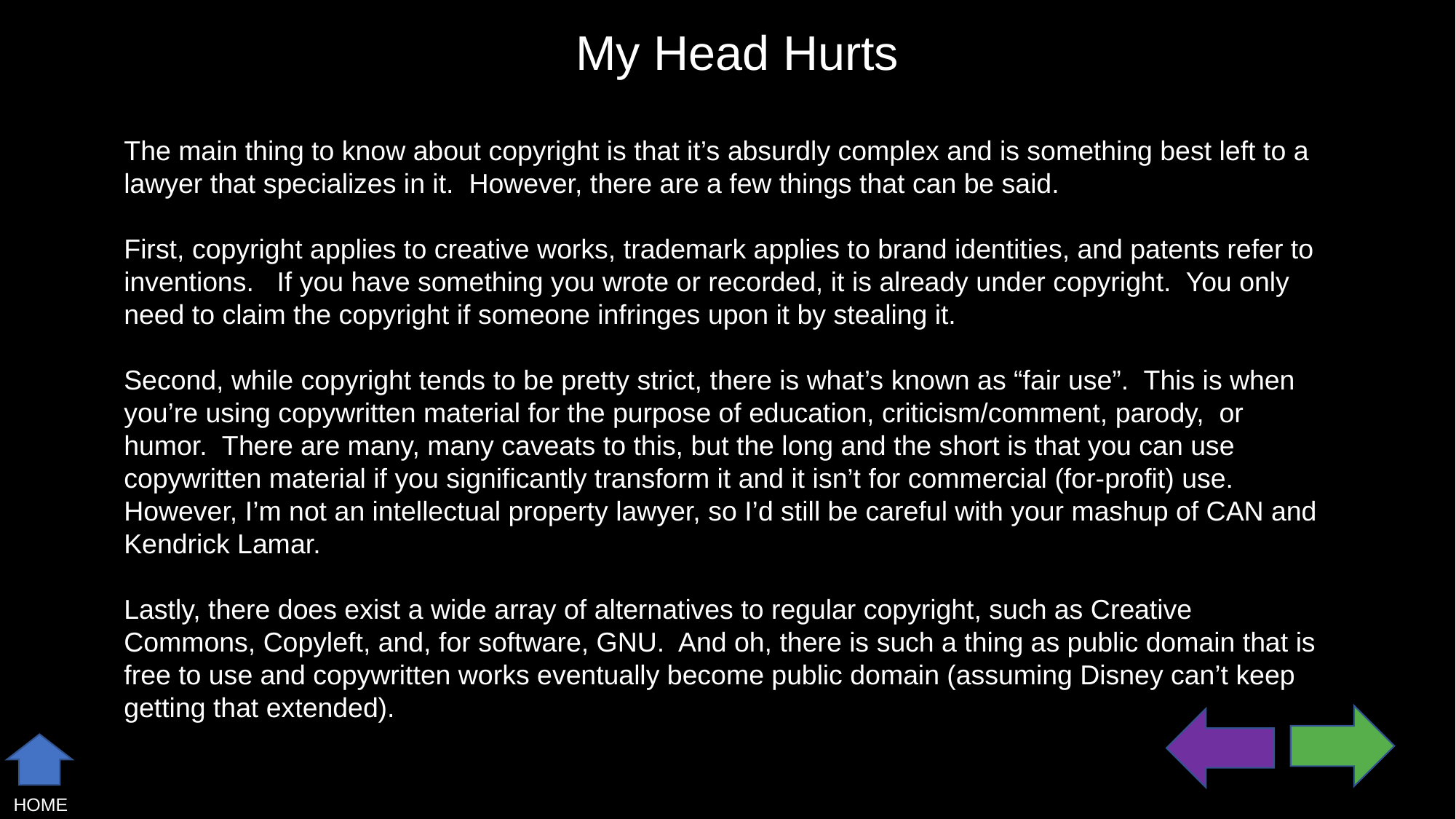

My Head Hurts
The main thing to know about copyright is that it’s absurdly complex and is something best left to a lawyer that specializes in it.  However, there are a few things that can be said.

First, copyright applies to creative works, trademark applies to brand identities, and patents refer to inventions.   If you have something you wrote or recorded, it is already under copyright.  You only need to claim the copyright if someone infringes upon it by stealing it.

Second, while copyright tends to be pretty strict, there is what’s known as “fair use”.  This is when you’re using copywritten material for the purpose of education, criticism/comment, parody,  or humor.  There are many, many caveats to this, but the long and the short is that you can use copywritten material if you significantly transform it and it isn’t for commercial (for-profit) use.  However, I’m not an intellectual property lawyer, so I’d still be careful with your mashup of CAN and Kendrick Lamar.

Lastly, there does exist a wide array of alternatives to regular copyright, such as Creative Commons, Copyleft, and, for software, GNU.  And oh, there is such a thing as public domain that is free to use and copywritten works eventually become public domain (assuming Disney can’t keep getting that extended).

HOME